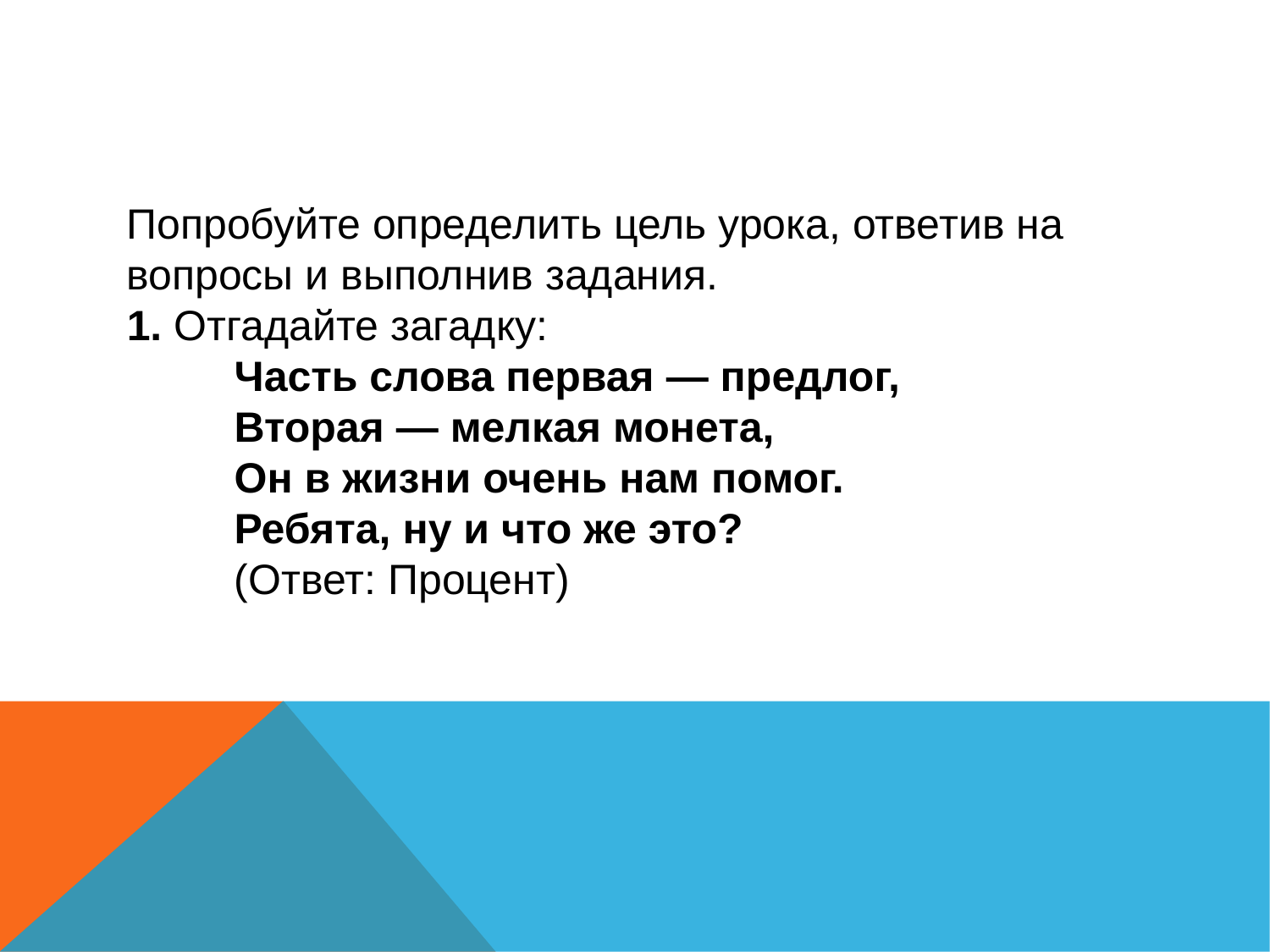

Попробуйте определить цель урока, ответив на вопросы и выполнив задания.
1. Отгадайте загадку:
Часть слова первая — предлог,
Вторая — мелкая монета,
Он в жизни очень нам помог.
Ребята, ну и что же это?
(Ответ: Процент)